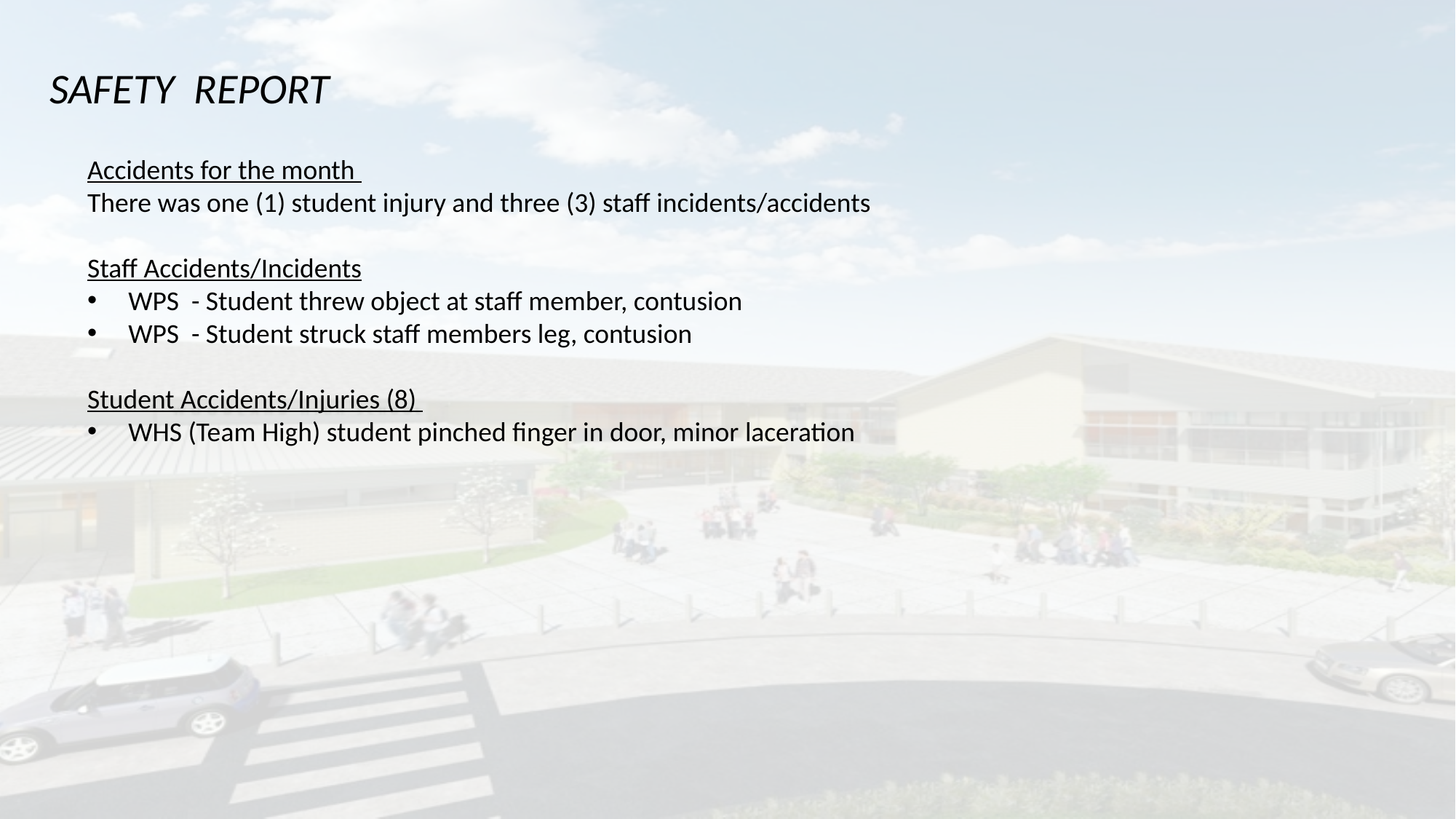

SAFETY  REPORT

Accidents for the month
There was one (1) student injury and three (3) staff incidents/accidents

Staff Accidents/Incidents
WPS  - Student threw object at staff member, contusion
WPS  - Student struck staff members leg, contusion

Student Accidents/Injuries (8)
WHS (Team High) student pinched finger in door, minor laceration